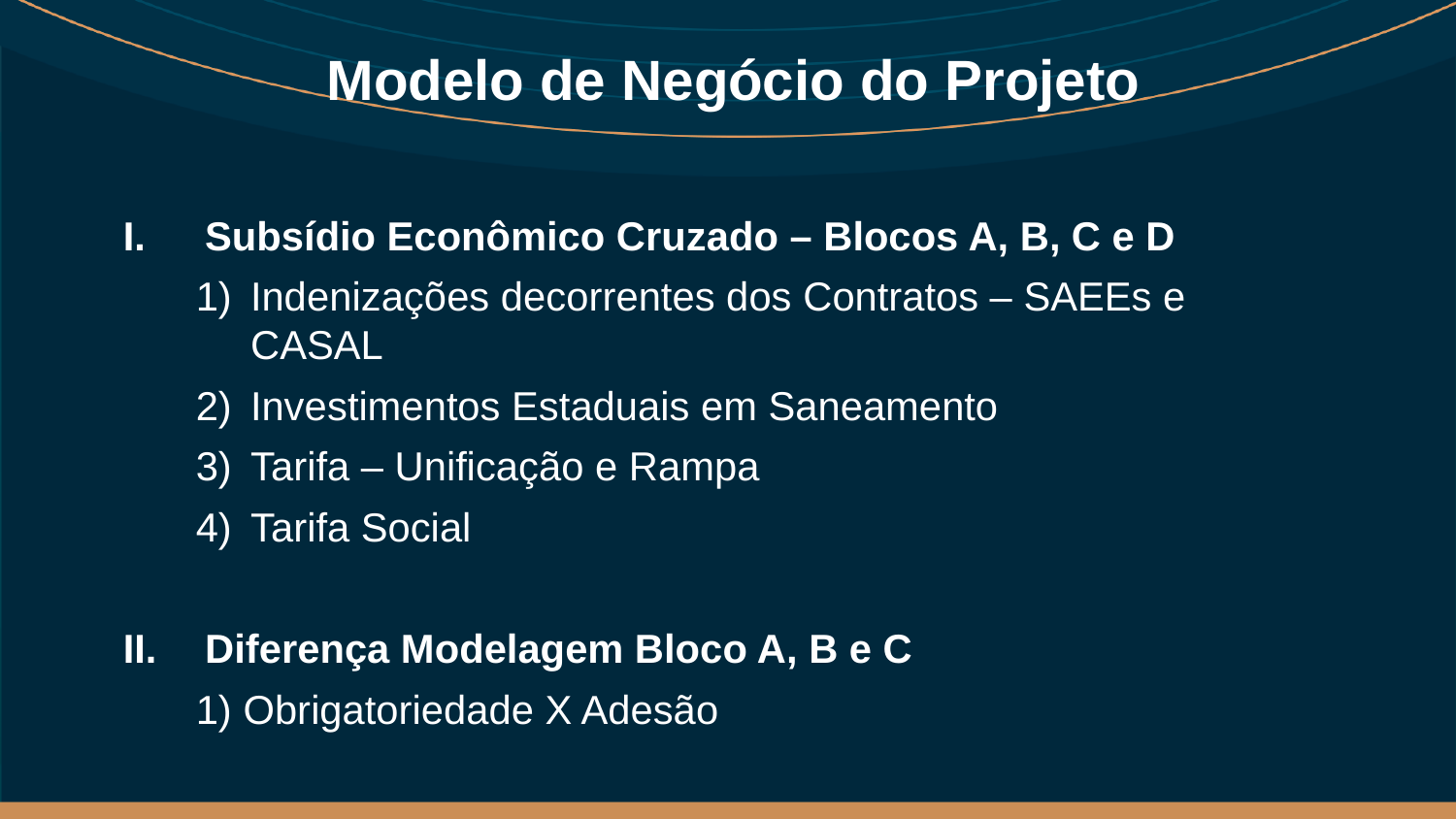

Modelo de Negócio do Projeto
Subsídio Econômico Cruzado – Blocos A, B, C e D
Indenizações decorrentes dos Contratos – SAEEs e CASAL
Investimentos Estaduais em Saneamento
Tarifa – Unificação e Rampa
Tarifa Social

Diferença Modelagem Bloco A, B e C
1) Obrigatoriedade X Adesão